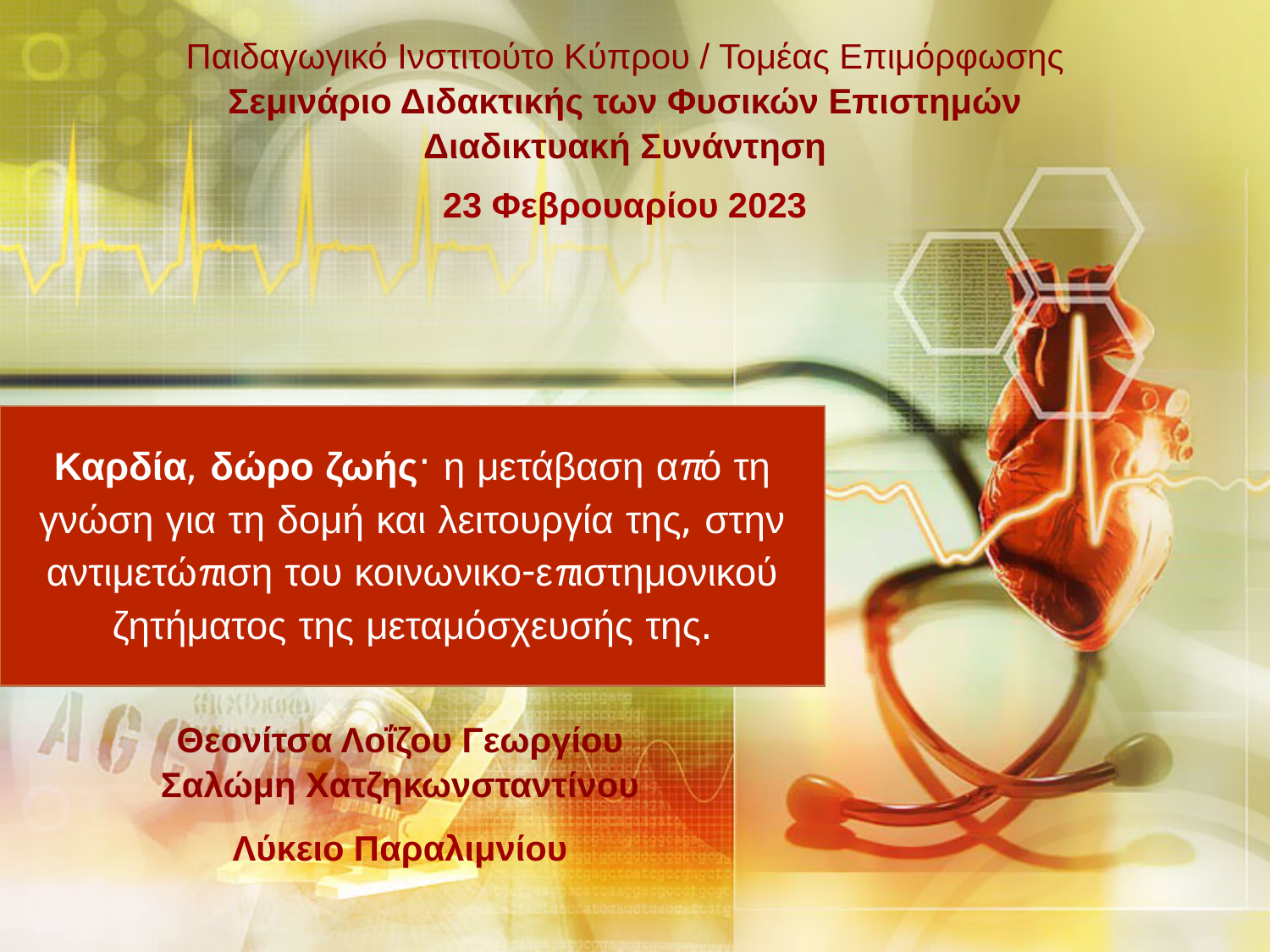

Παιδαγωγικό Ινστιτούτο Κύπρου / Τομέας Επιμόρφωσης
Σεμινάριο Διδακτικής των Φυσικών Επιστημών
Διαδικτυακή Συνάντηση

23 Φεβρουαρίου 2023

# Καρδία, δώρο ζωής· η μετάβαση από τη γνώση για τη δομή και λειτουργία της, στην αντιμετώπιση του κοινωνικο-επιστημονικού ζητήματος της μεταμόσχευσής της.
Θεονίτσα Λοΐζου Γεωργίου
Σαλώμη Χατζηκωνσταντίνου

Λύκειο Παραλιμνίου